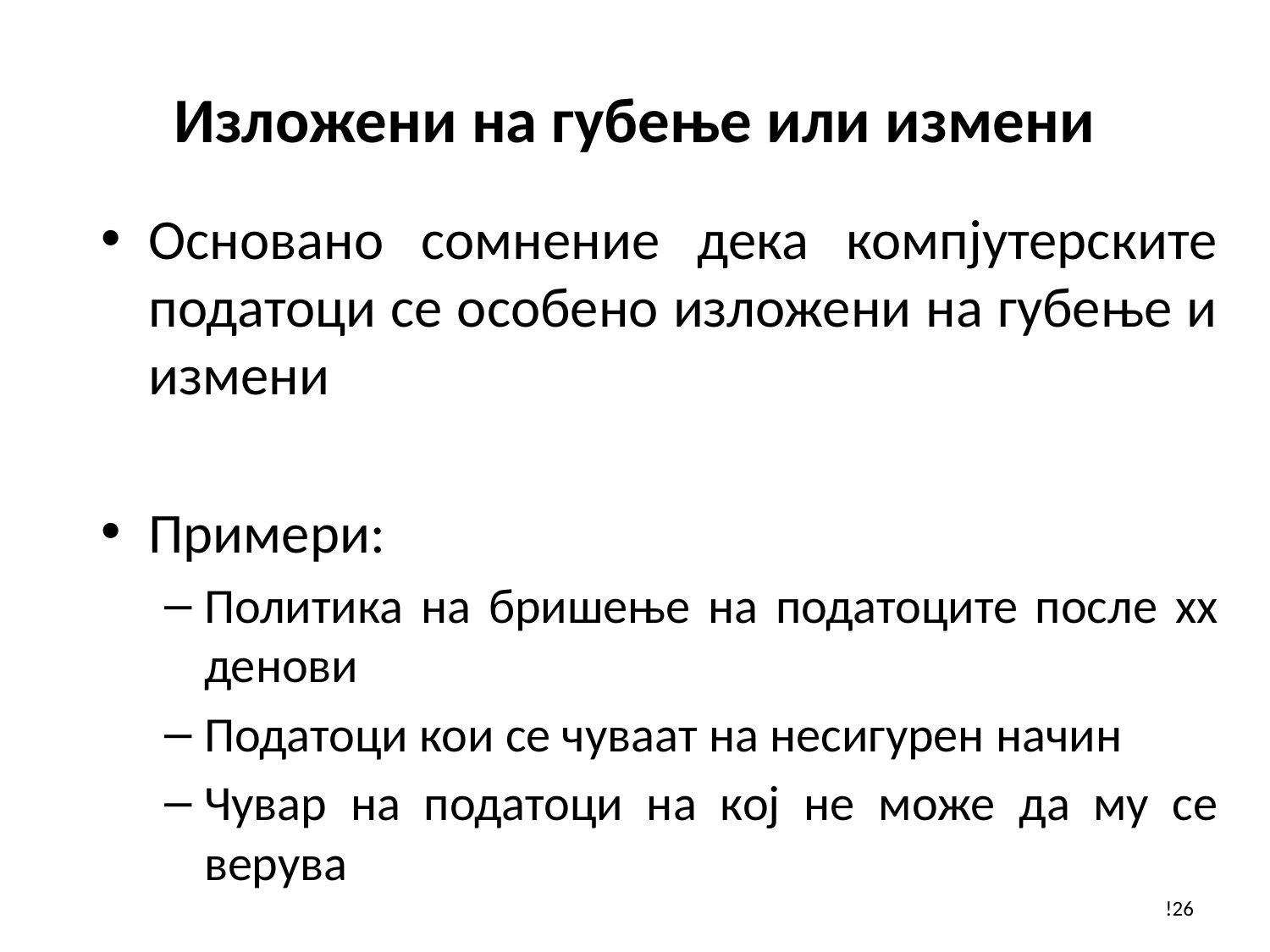

# Изложени на губење или измени
Основано сомнение дека компјутерските податоци се особено изложени на губење и измени

Примери:
Политика на бришење на податоците после хх денови
Податоци кои се чуваат на несигурен начин
Чувар на податоци на кој не може да му се верува

!26